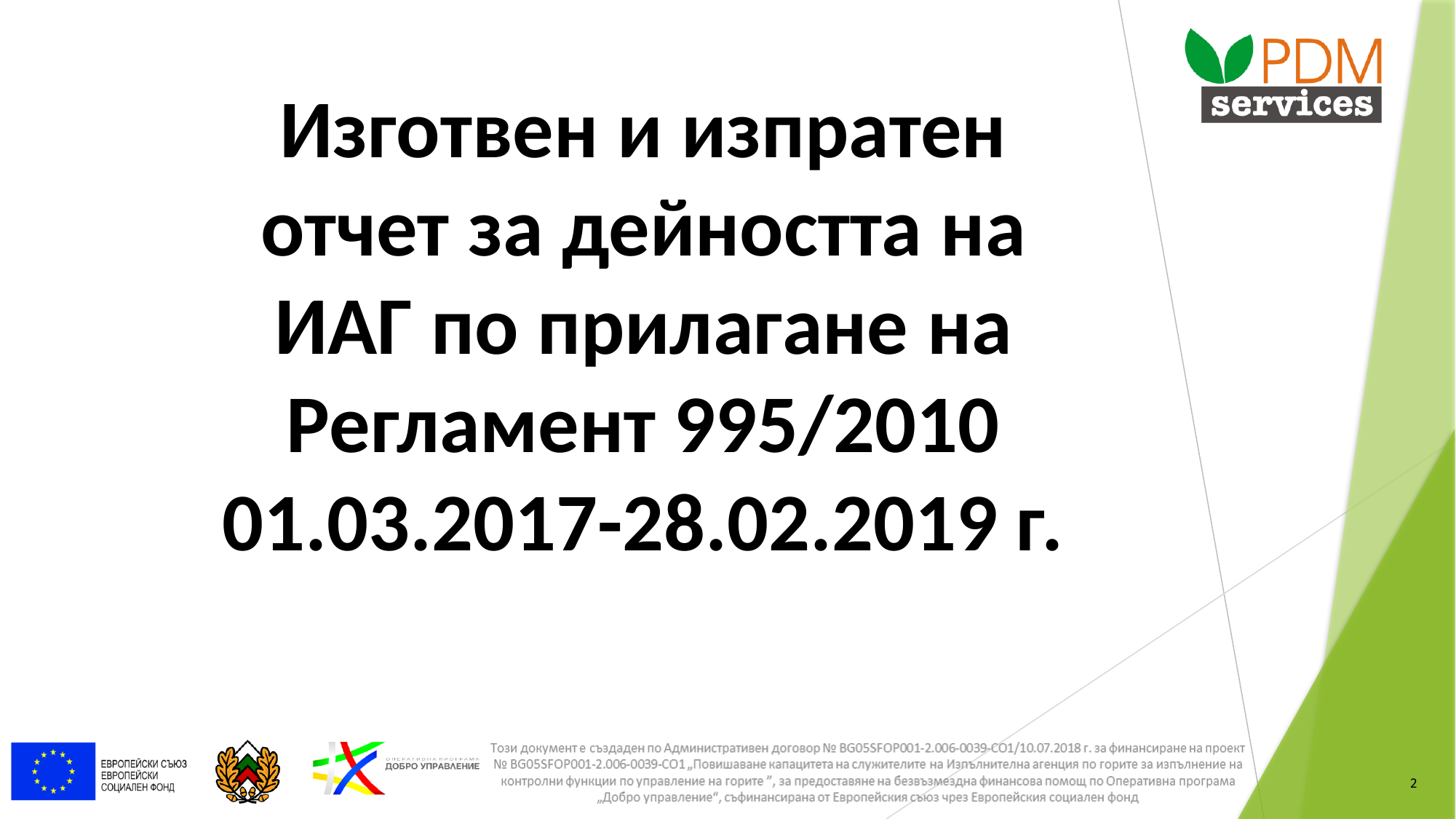

# Изготвен и изпратен отчет за дейността на ИАГ по прилагане на Регламент 995/2010 01.03.2017-28.02.2019 г.
2